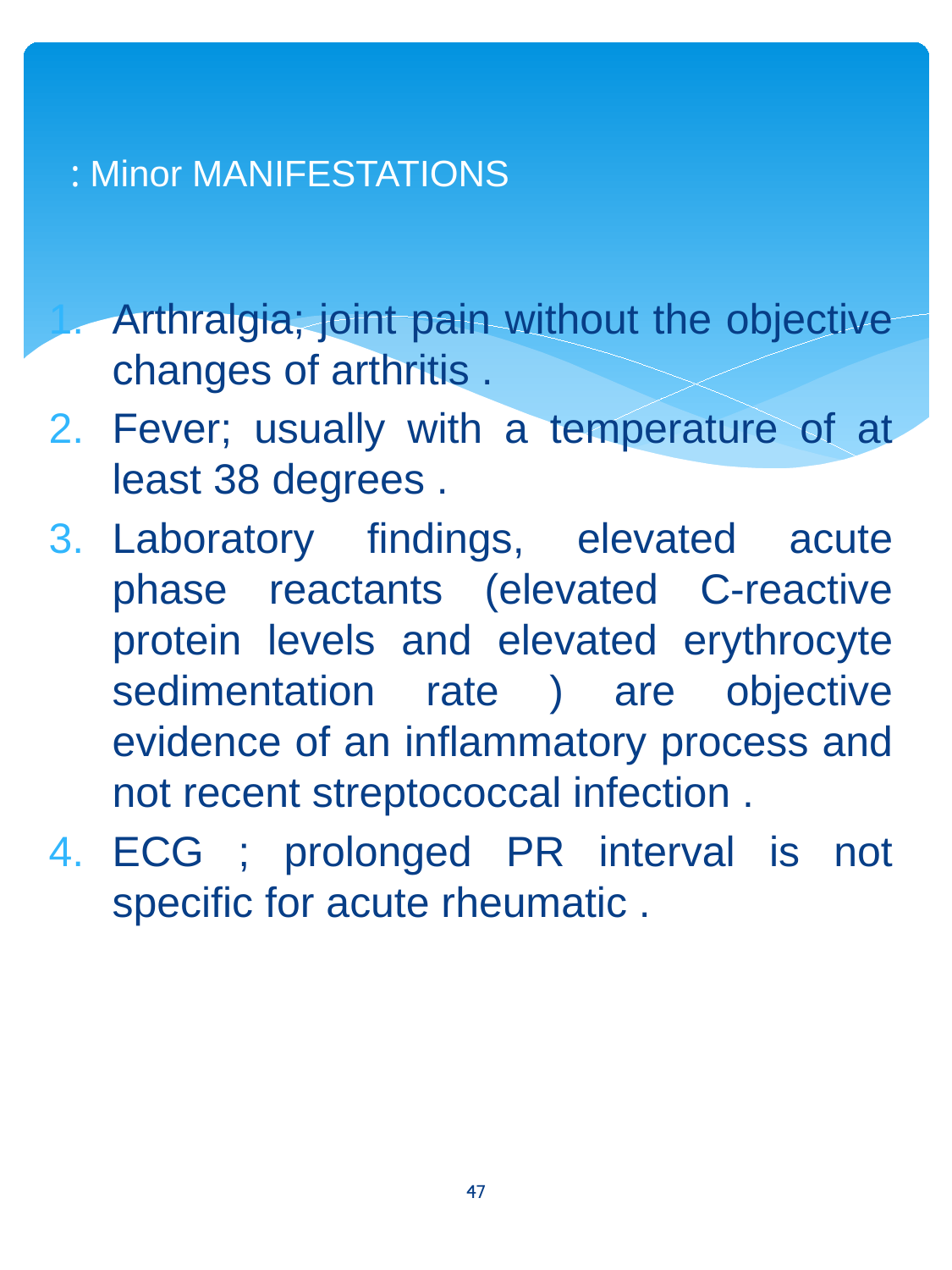

# Minor MANIFESTATIONS :
Arthralgia; joint pain without the objective changes of arthritis .
Fever; usually with a temperature of at least 38 degrees .
Laboratory findings, elevated acute phase reactants (elevated C-reactive protein levels and elevated erythrocyte sedimentation rate ) are objective evidence of an inflammatory process and not recent streptococcal infection .
ECG ; prolonged PR interval is not specific for acute rheumatic .

47